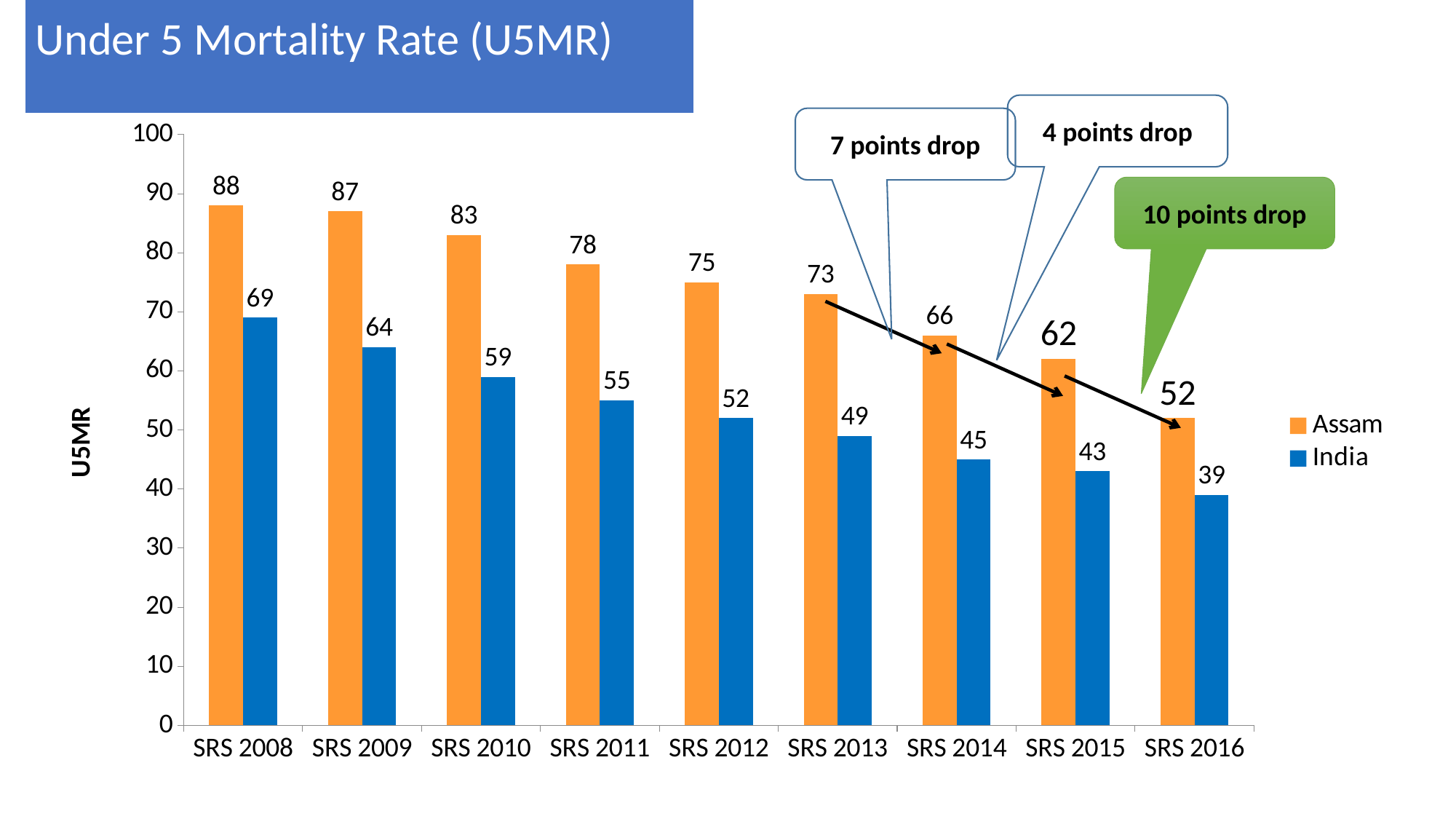

# Under 5 Mortality Rate (U5MR)
4 points drop

### Chart

| Category | Assam | India |
|---|---|---|
| SRS 2008 | 88.0 | 69.0 |
| SRS 2009 | 87.0 | 64.0 |
| SRS 2010 | 83.0 | 59.0 |
| SRS 2011 | 78.0 | 55.0 |
| SRS 2012 | 75.0 | 52.0 |
| SRS 2013 | 73.0 | 49.0 |
| SRS 2014 | 66.0 | 45.0 |
| SRS 2015 | 62.0 | 43.0 |
| SRS 2016 | 52.0 | 39.0 |
7 points drop
10 points drop